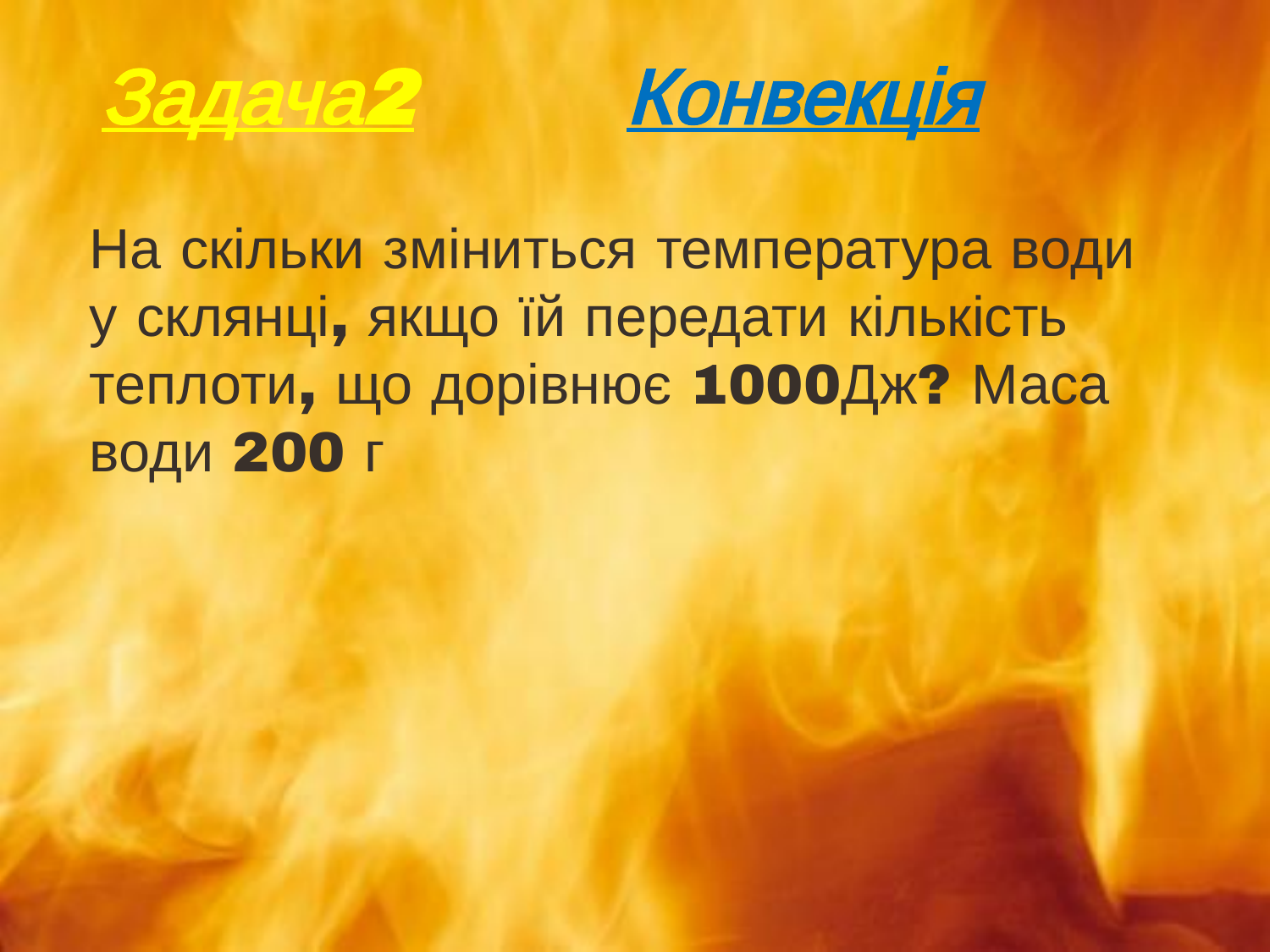

Конвекція
Задача2
На скільки зміниться температура води у склянці, якщо їй передати кількість теплоти, що дорівнює 1000Дж? Маса води 200 г